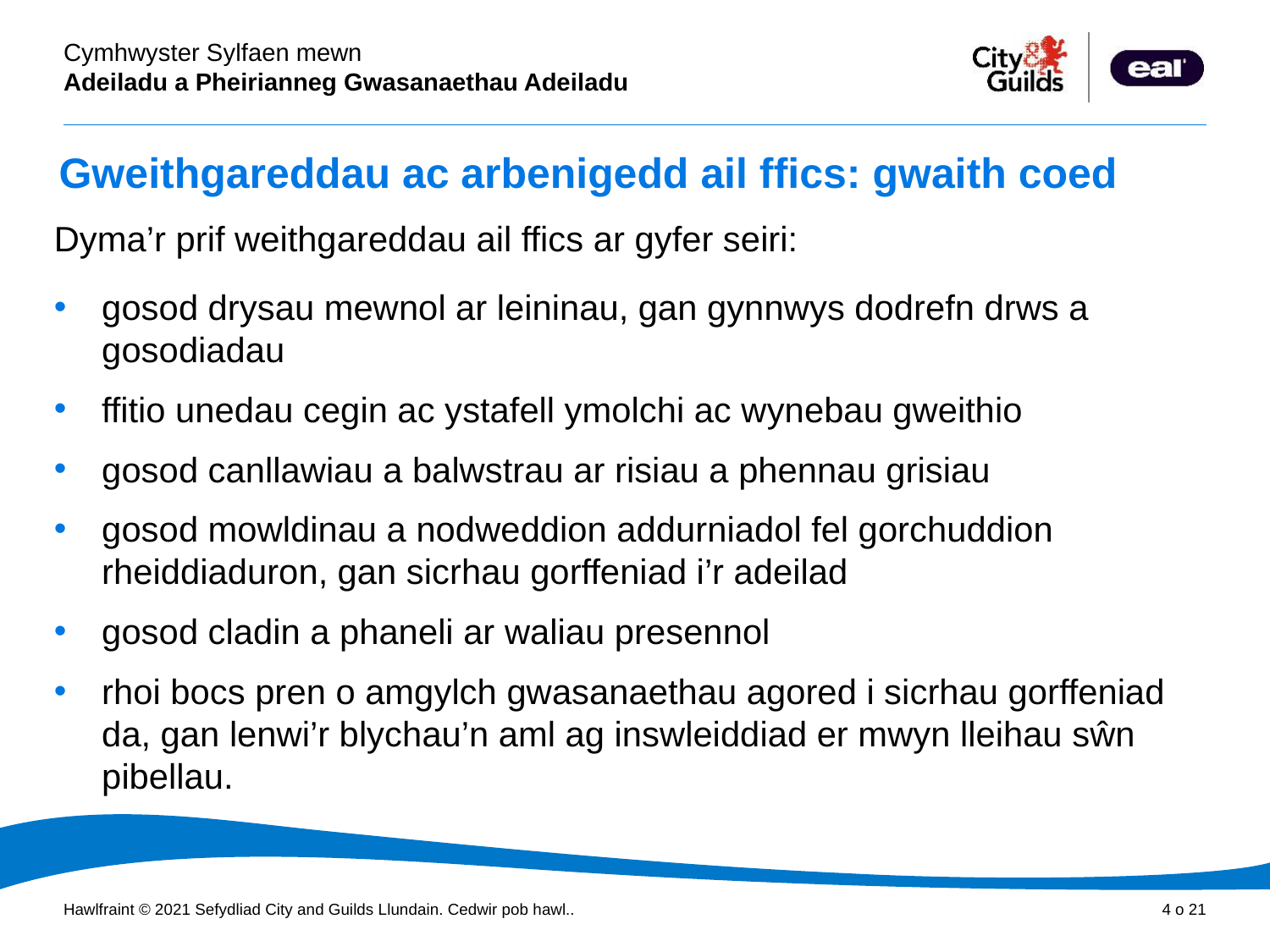

# Gweithgareddau ac arbenigedd ail ffics: gwaith coed
Dyma’r prif weithgareddau ail ffics ar gyfer seiri:
gosod drysau mewnol ar leininau, gan gynnwys dodrefn drws a gosodiadau
ffitio unedau cegin ac ystafell ymolchi ac wynebau gweithio
gosod canllawiau a balwstrau ar risiau a phennau grisiau
gosod mowldinau a nodweddion addurniadol fel gorchuddion rheiddiaduron, gan sicrhau gorffeniad i’r adeilad
gosod cladin a phaneli ar waliau presennol
rhoi bocs pren o amgylch gwasanaethau agored i sicrhau gorffeniad da, gan lenwi’r blychau’n aml ag inswleiddiad er mwyn lleihau sŵn pibellau.